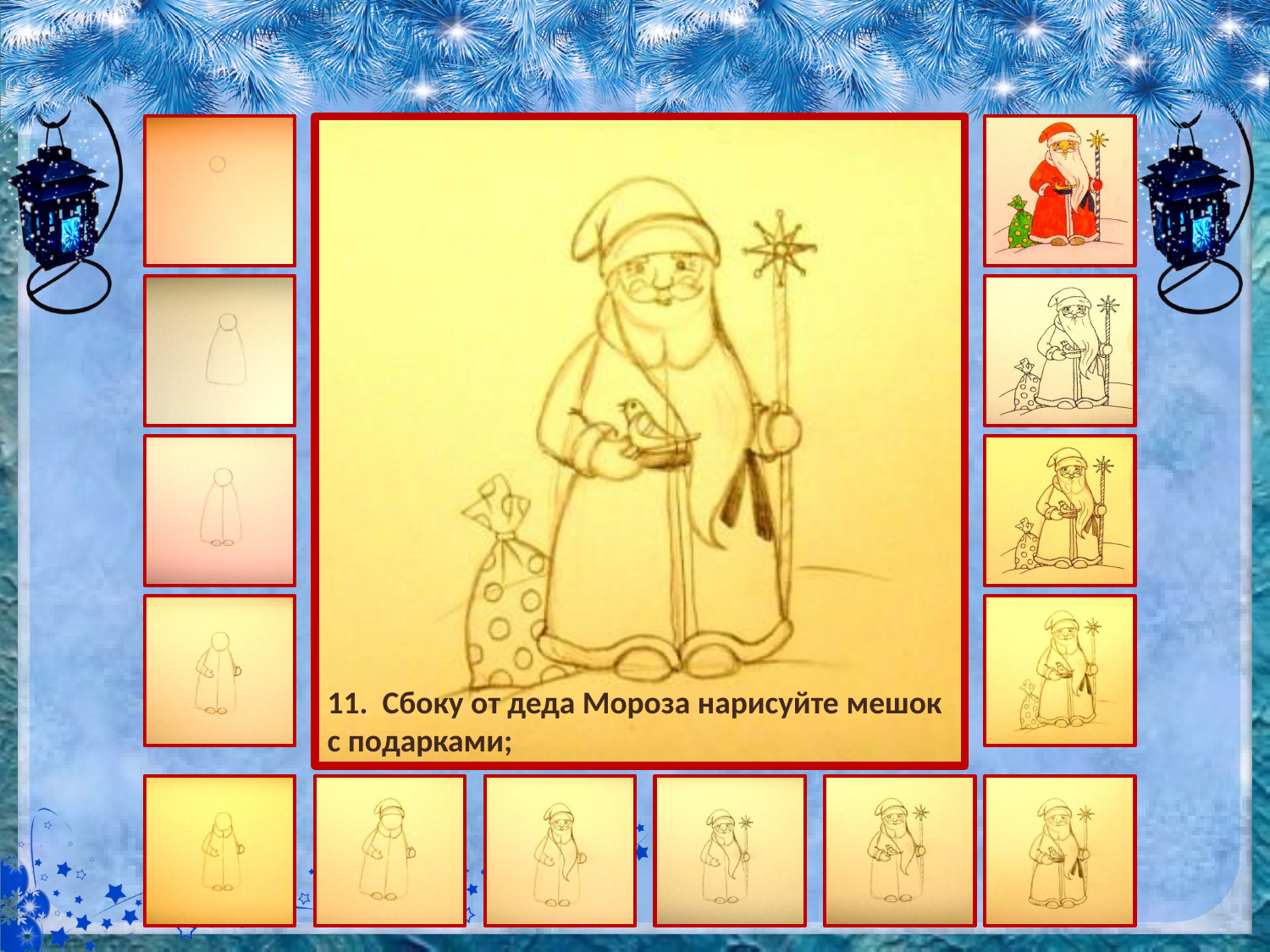

11.  Сбоку от деда Мороза нарисуйте мешок с подарками;